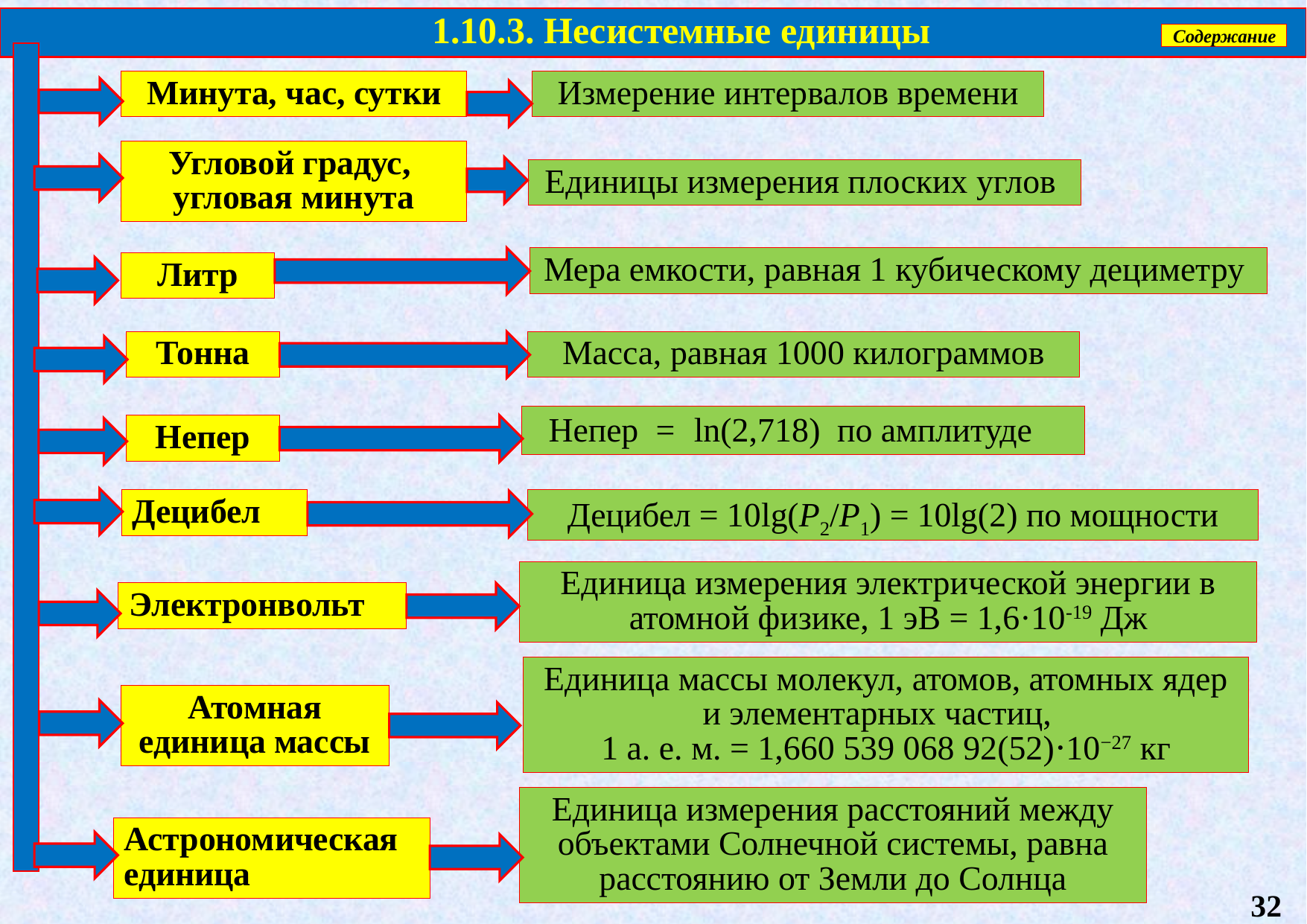

1.10.3. Несистемные единицы
Содержание

Минута, час, сутки
Измерение интервалов времени

Угловой градус,
угловая минута

Единицы измерения плоских углов

Мера емкости, равная 1 кубическому дециметру
Литр

Тонна
Масса, равная 1000 килограммов

Непер  =  ln(2,718)  по амплитуде
Непер

Децибел
Децибел = 10lg(Р2/Р1) = 10lg(2) по мощности

Единица измерения электрической энергии в атомной физике, 1 эВ = 1,6·10-19 Дж

Электронвольт
Единица массы молекул, атомов, атомных ядер и элементарных частиц,
1 а. е. м. = 1,660 539 068 92(52)⋅10−27 кг

Атомная единица массы
Единица измерения расстояний между объектами Солнечной системы, равна расстоянию от Земли до Солнца

Астрономическая единица
32